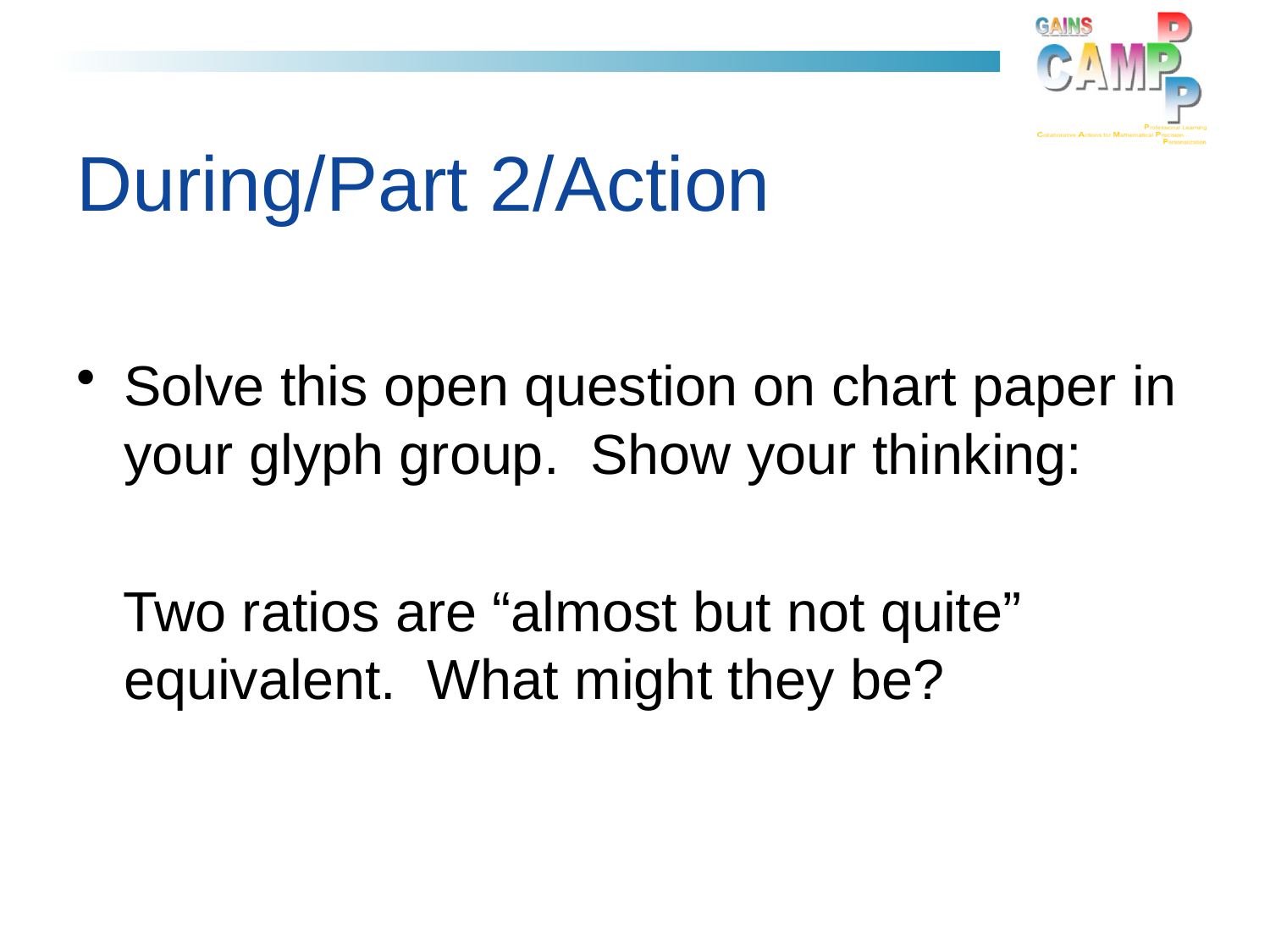

# During/Part 2/Action

Solve this open question on chart paper in your glyph group.  Show your thinking:

   Two ratios are “almost but not quite” equivalent.  What might they be?